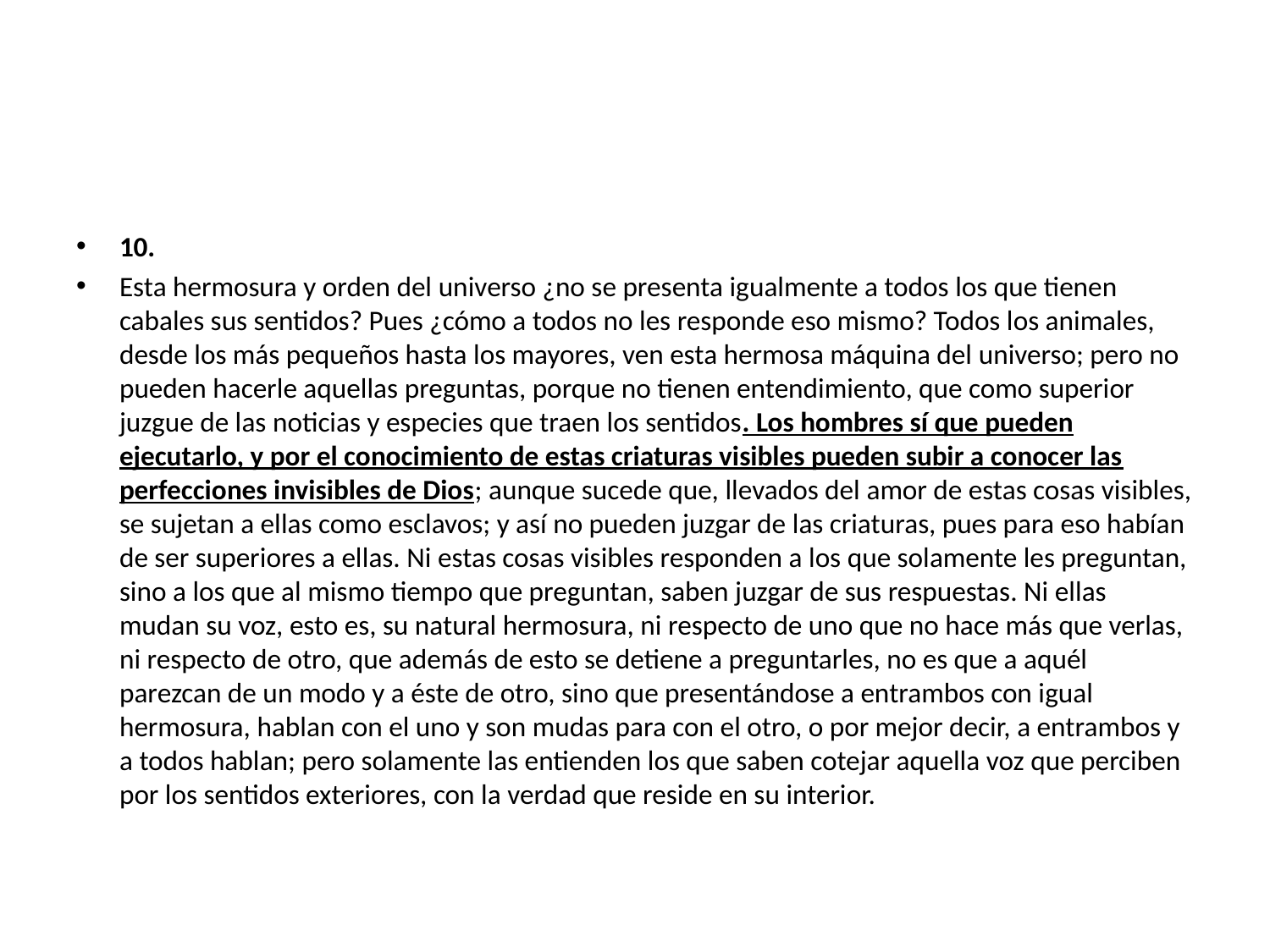

#
10.
Esta hermosura y orden del universo ¿no se presenta igualmente a todos los que tienen cabales sus sentidos? Pues ¿cómo a todos no les responde eso mismo? Todos los animales, desde los más pequeños hasta los mayores, ven esta hermosa máquina del universo; pero no pueden hacerle aquellas preguntas, porque no tienen entendimiento, que como superior juzgue de las noticias y especies que traen los sentidos. Los hombres sí que pueden ejecutarlo, y por el conocimiento de estas criaturas visibles pueden subir a conocer las perfecciones invisibles de Dios; aunque sucede que, llevados del amor de estas cosas visibles, se sujetan a ellas como esclavos; y así no pueden juzgar de las criaturas, pues para eso habían de ser superiores a ellas. Ni estas cosas visibles responden a los que solamente les preguntan, sino a los que al mismo tiempo que preguntan, saben juzgar de sus respuestas. Ni ellas mudan su voz, esto es, su natural hermosura, ni respecto de uno que no hace más que verlas, ni respecto de otro, que además de esto se detiene a preguntarles, no es que a aquél parezcan de un modo y a éste de otro, sino que presentándose a entrambos con igual hermosura, hablan con el uno y son mudas para con el otro, o por mejor decir, a entrambos y a todos hablan; pero solamente las entienden los que saben cotejar aquella voz que perciben por los sentidos exteriores, con la verdad que reside en su interior.